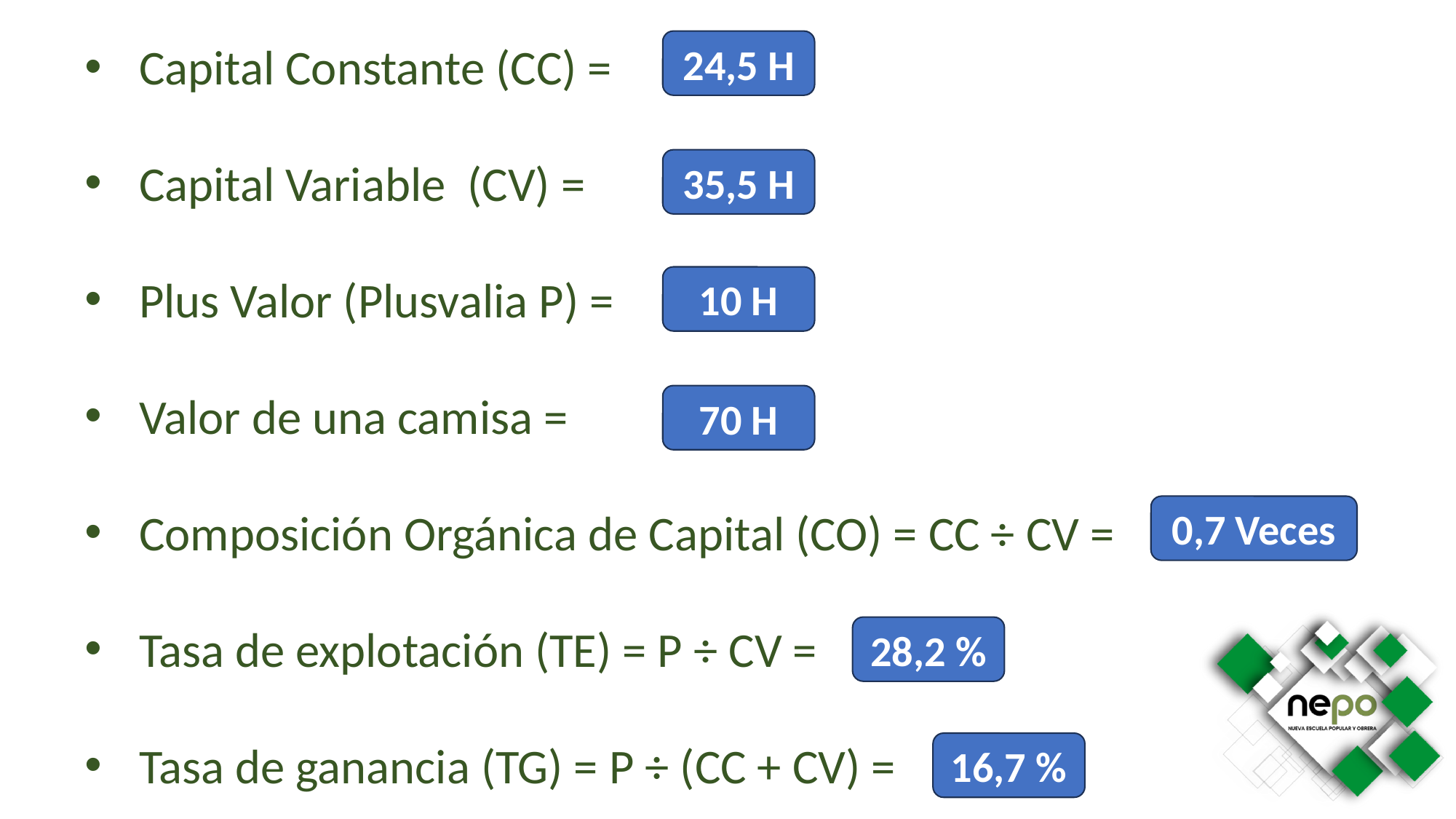

Capital Constante (CC) =

Capital Variable  (CV) =

Plus Valor (Plusvalia P) =

Valor de una camisa =

Composición Orgánica de Capital (CO) = CC ÷ CV =

Tasa de explotación (TE) = P ÷ CV =

Tasa de ganancia (TG) = P ÷ (CC + CV) =
24,5 H
35,5 H
10 H
70 H
0,7 Veces
28,2 %
16,7 %